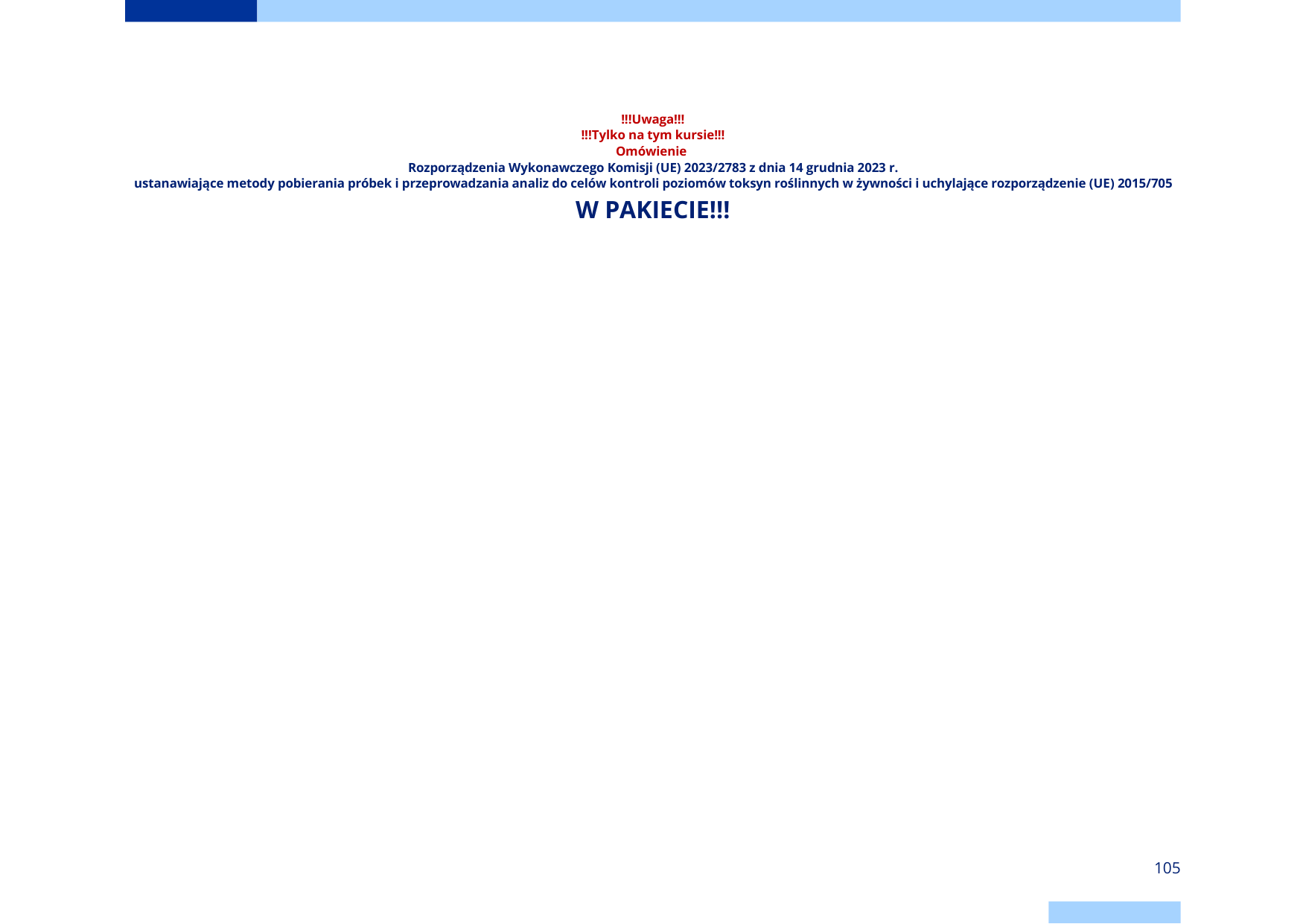

# !!!Uwaga!!! !!!Tylko na tym kursie!!! Omówienie Rozporządzenia Wykonawczego Komisji (UE) 2023/2783 z dnia 14 grudnia 2023 r. ustanawiające metody pobierania próbek i przeprowadzania analiz do celów kontroli poziomów toksyn roślinnych w żywności i uchylające rozporządzenie (UE) 2015/705 W PAKIECIE!!!
105